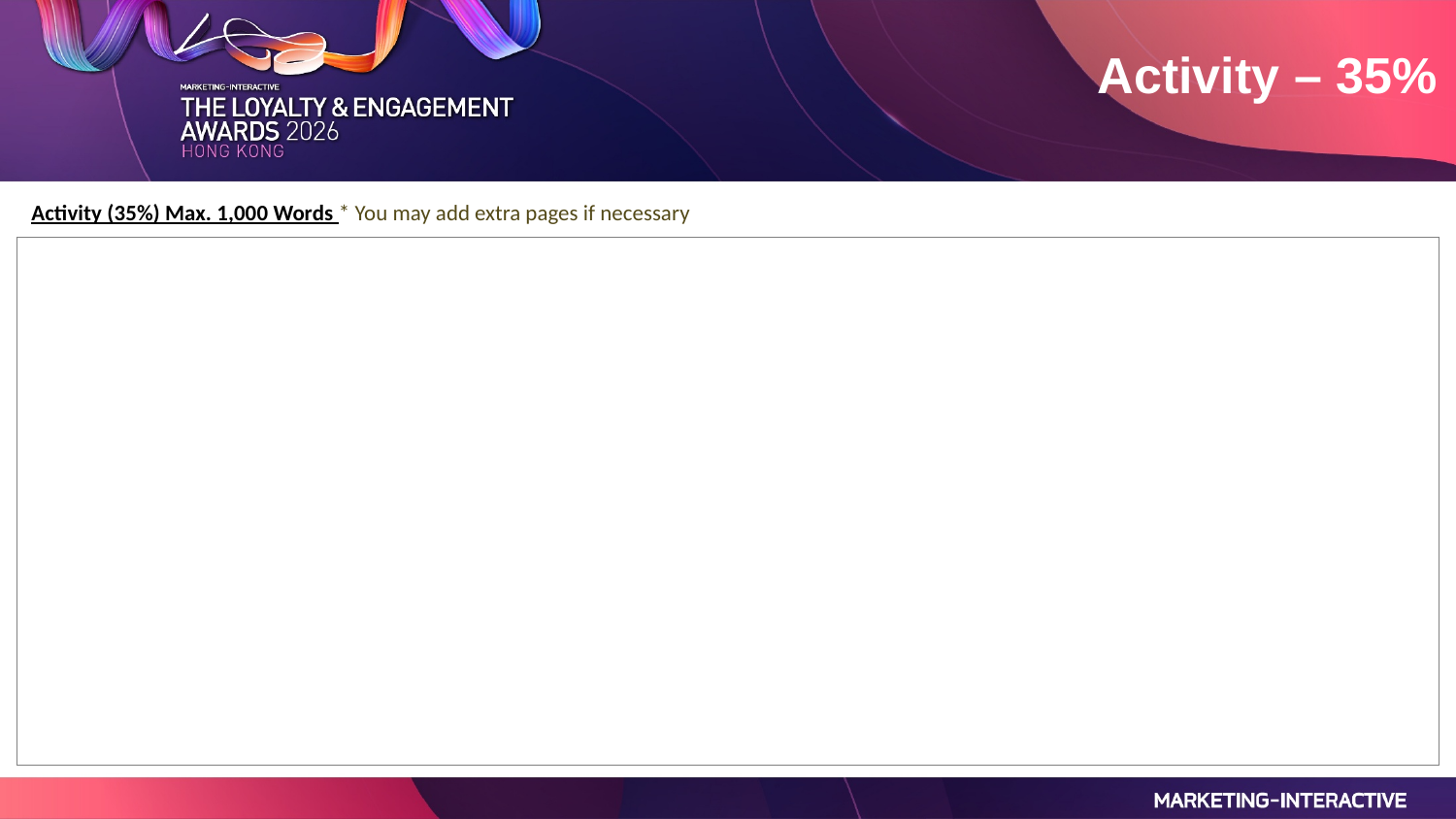

Activity – 35%
Activity (35%) Max. 1,000 Words * You may add extra pages if necessary

|  |
| --- |